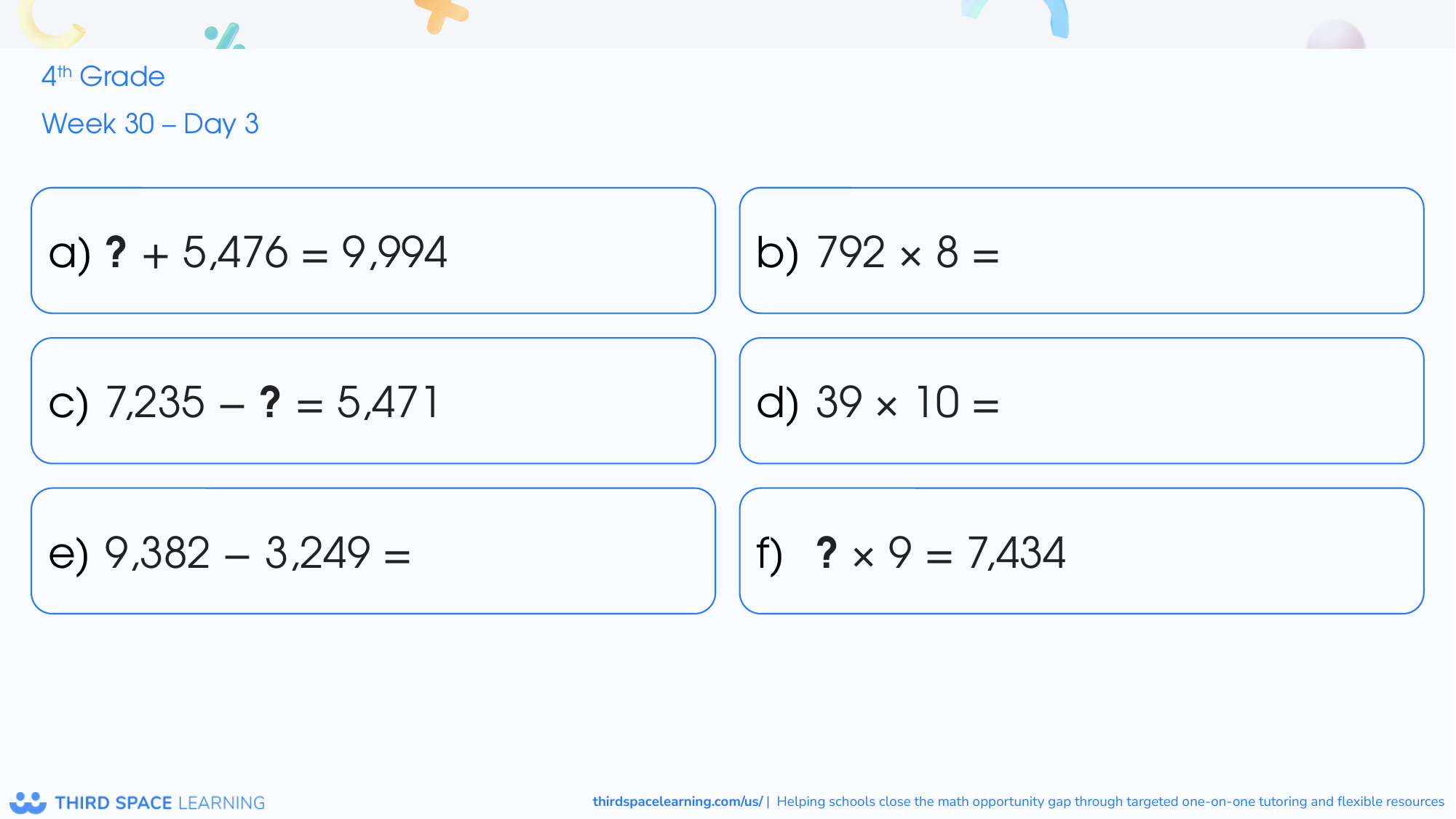

4th Grade
Week 30 – Day 3
? + 5,476 = 9,994
792 × 8 =
7,235 − ? = 5,471
39 × 10 =
9,382 − 3,249 =
? × 9 = 7,434